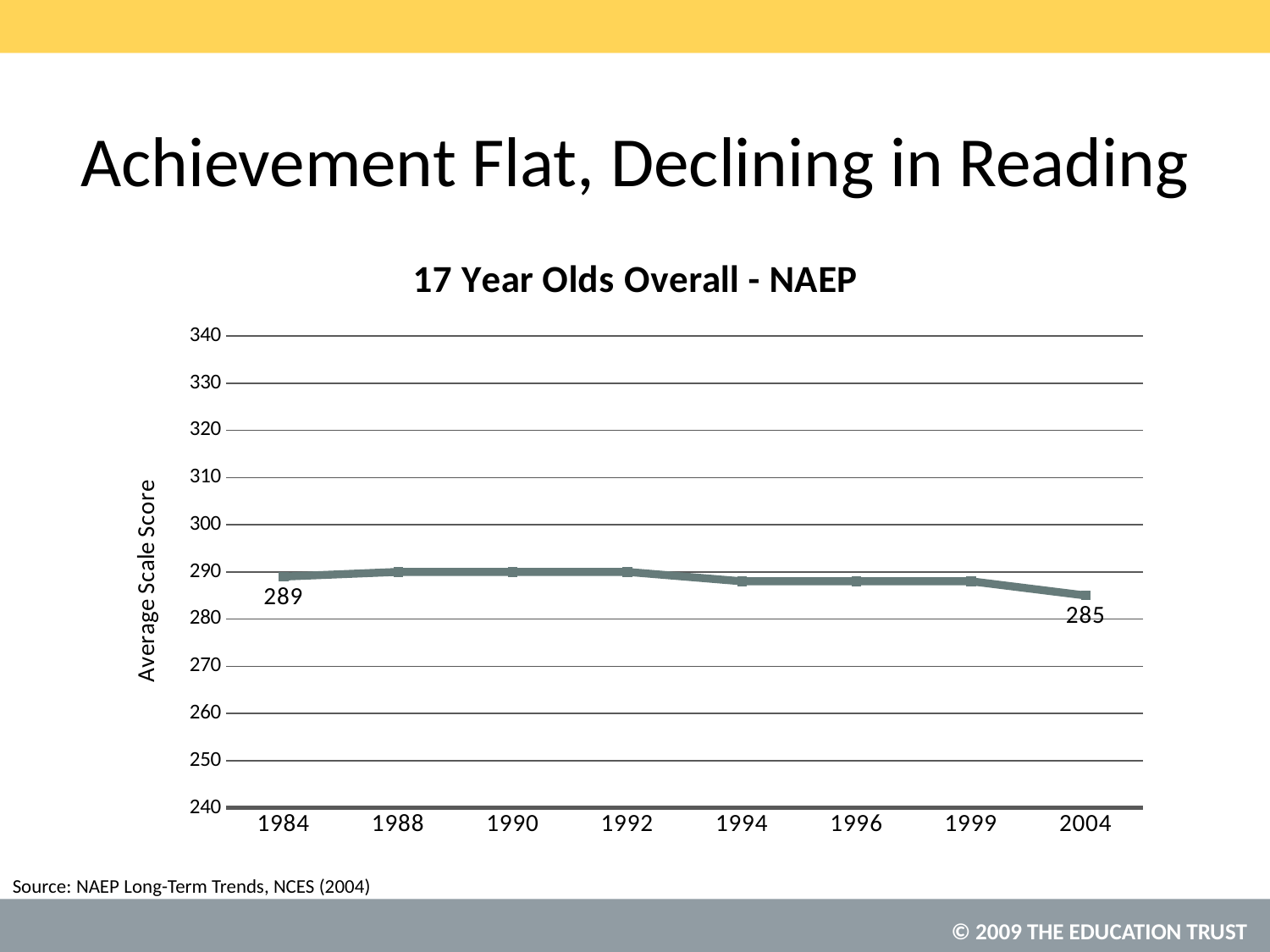

# Achievement Flat, Declining in Reading

### Chart: 17 Year Olds Overall - NAEP

| Category | READING |
|---|---|
| 1984 | 289.0 |
| 1988 | 290.0 |
| 1990 | 290.0 |
| 1992 | 290.0 |
| 1994 | 288.0 |
| 1996 | 288.0 |
| 1999 | 288.0 |
| 2004 | 285.0 |
NAEP Long-Term Trends, NCES (2004)